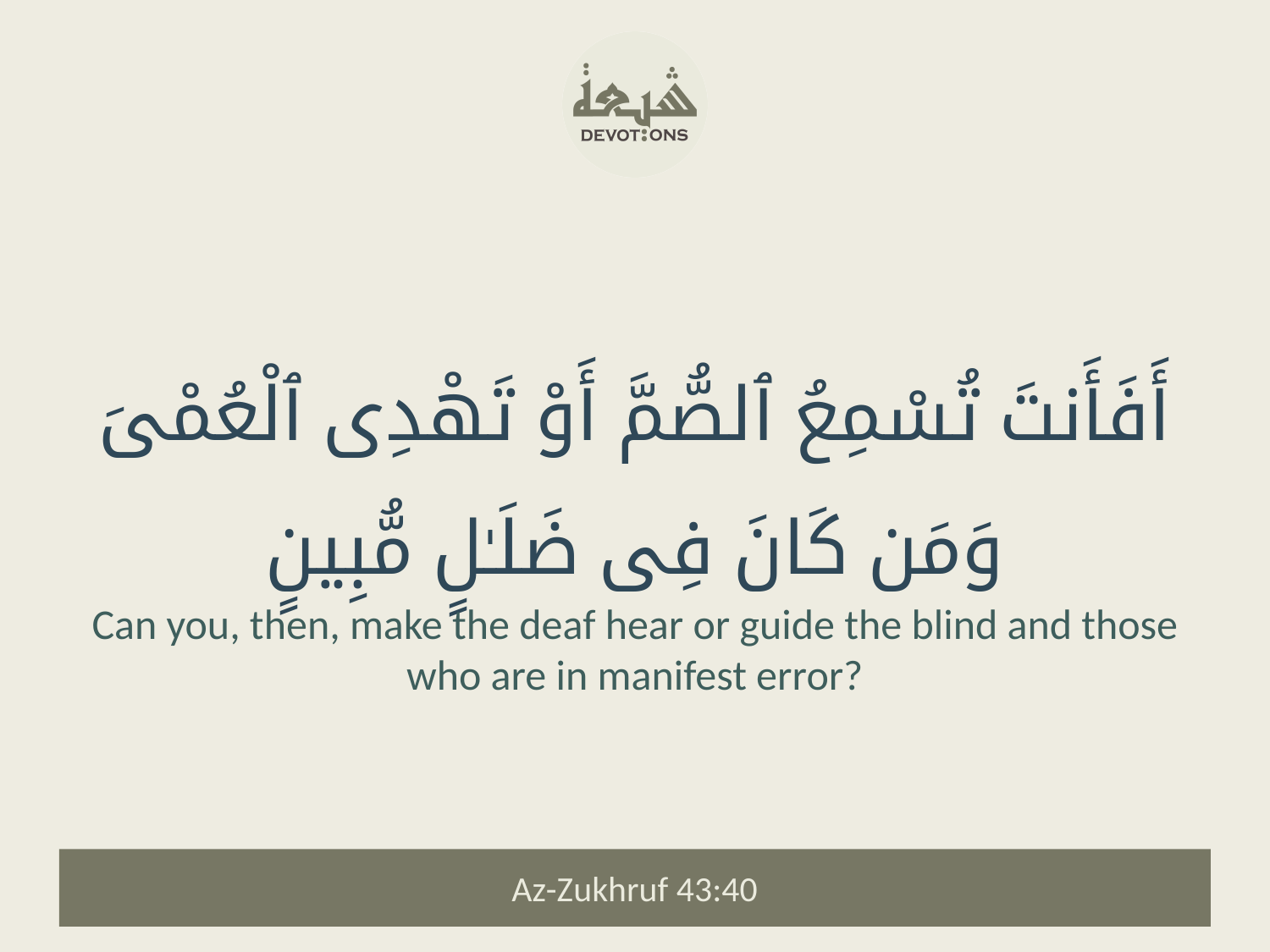

أَفَأَنتَ تُسْمِعُ ٱلصُّمَّ أَوْ تَهْدِى ٱلْعُمْىَ وَمَن كَانَ فِى ضَلَـٰلٍ مُّبِينٍ
Can you, then, make the deaf hear or guide the blind and those who are in manifest error?
Az-Zukhruf 43:40